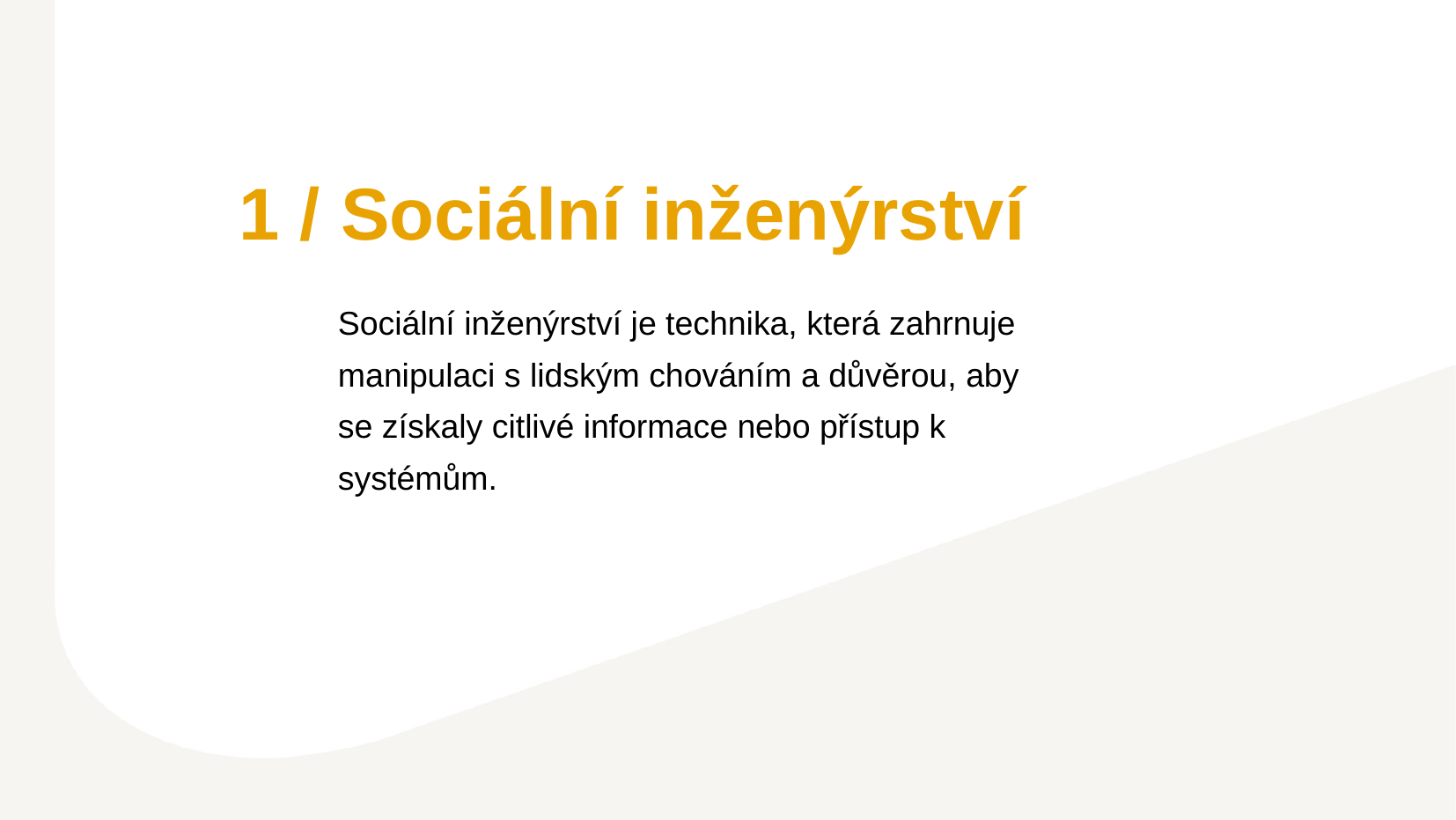

1 / Sociální inženýrství
Sociální inženýrství je technika, která zahrnuje manipulaci s lidským chováním a důvěrou, aby se získaly citlivé informace nebo přístup k systémům.